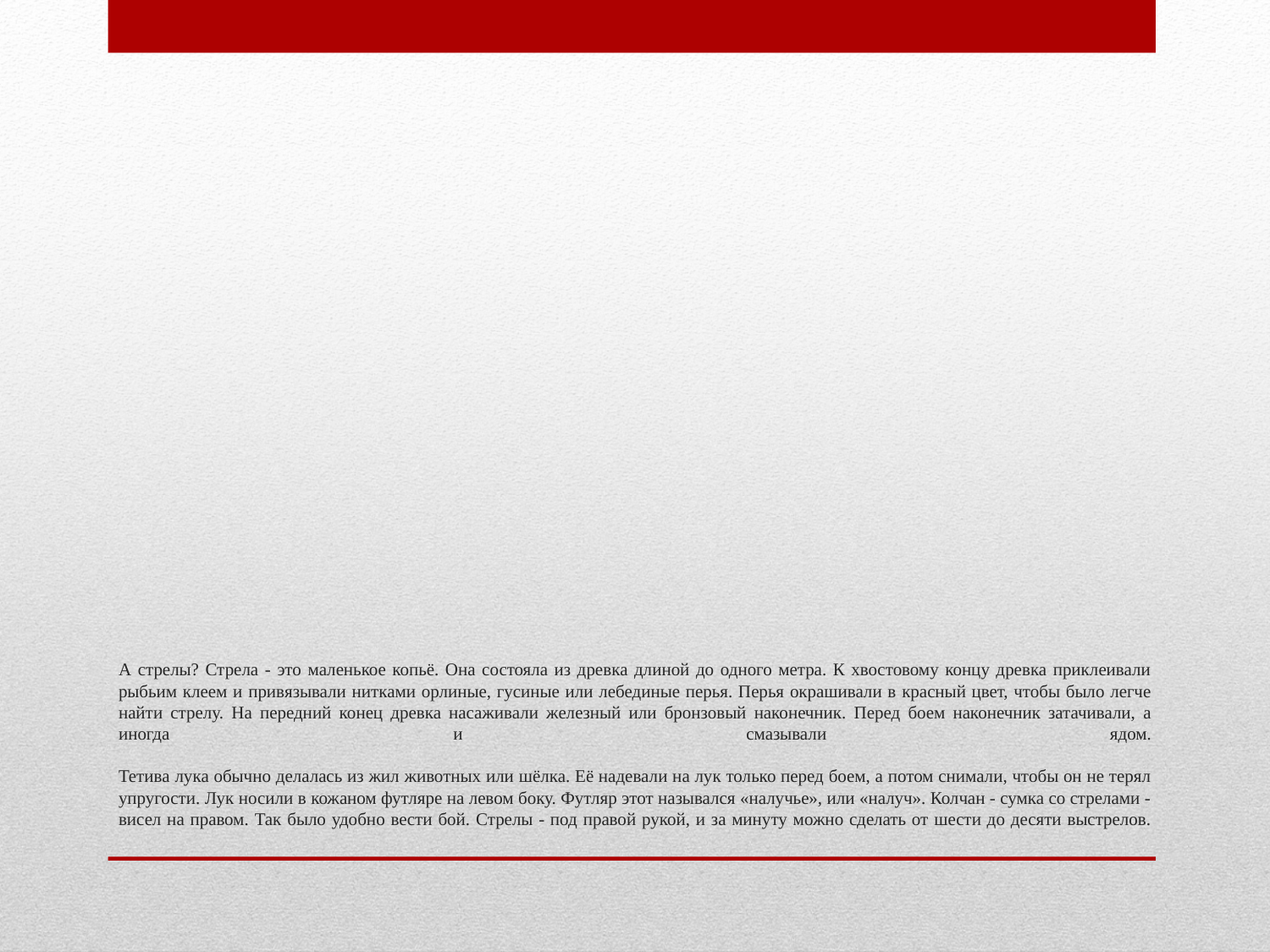

# А стрелы? Стрела - это маленькое копьё. Она состояла из древка длиной до одного метра. К хвостовому концу древка приклеивали рыбьим клеем и привязывали нитками орлиные, гусиные или лебединые перья. Перья окрашивали в красный цвет, чтобы было легче найти стрелу. На передний конец древка насаживали железный или бронзовый наконечник. Перед боем наконечник затачивали, а иногда и смазывали ядом. Тетива лука обычно делалась из жил животных или шёлка. Её надевали на лук только перед боем, а потом снимали, чтобы он не терял упругости. Лук носили в кожаном футляре на левом боку. Футляр этот назывался «налучье», или «налуч». Колчан - сумка со стрелами - висел на правом. Так было удобно вести бой. Стрелы - под правой рукой, и за минуту можно сделать от шести до десяти выстрелов.